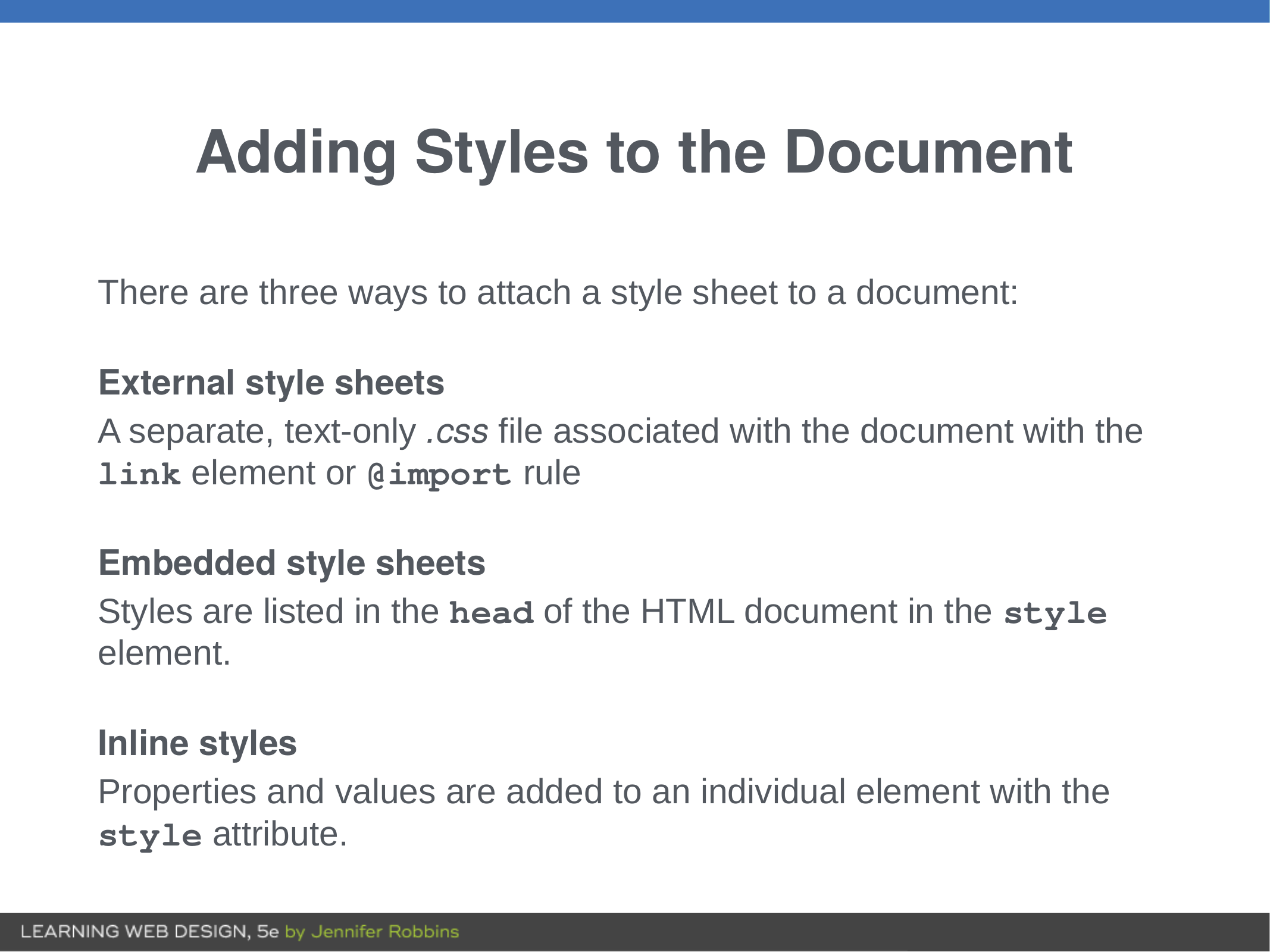

# Adding Styles to the Document
There are three ways to attach a style sheet to a document:
External style sheets
A separate, text-only .css file associated with the document with the link element or @import rule
Embedded style sheets
Styles are listed in the head of the HTML document in the style element.
Inline styles
Properties and values are added to an individual element with the style attribute.